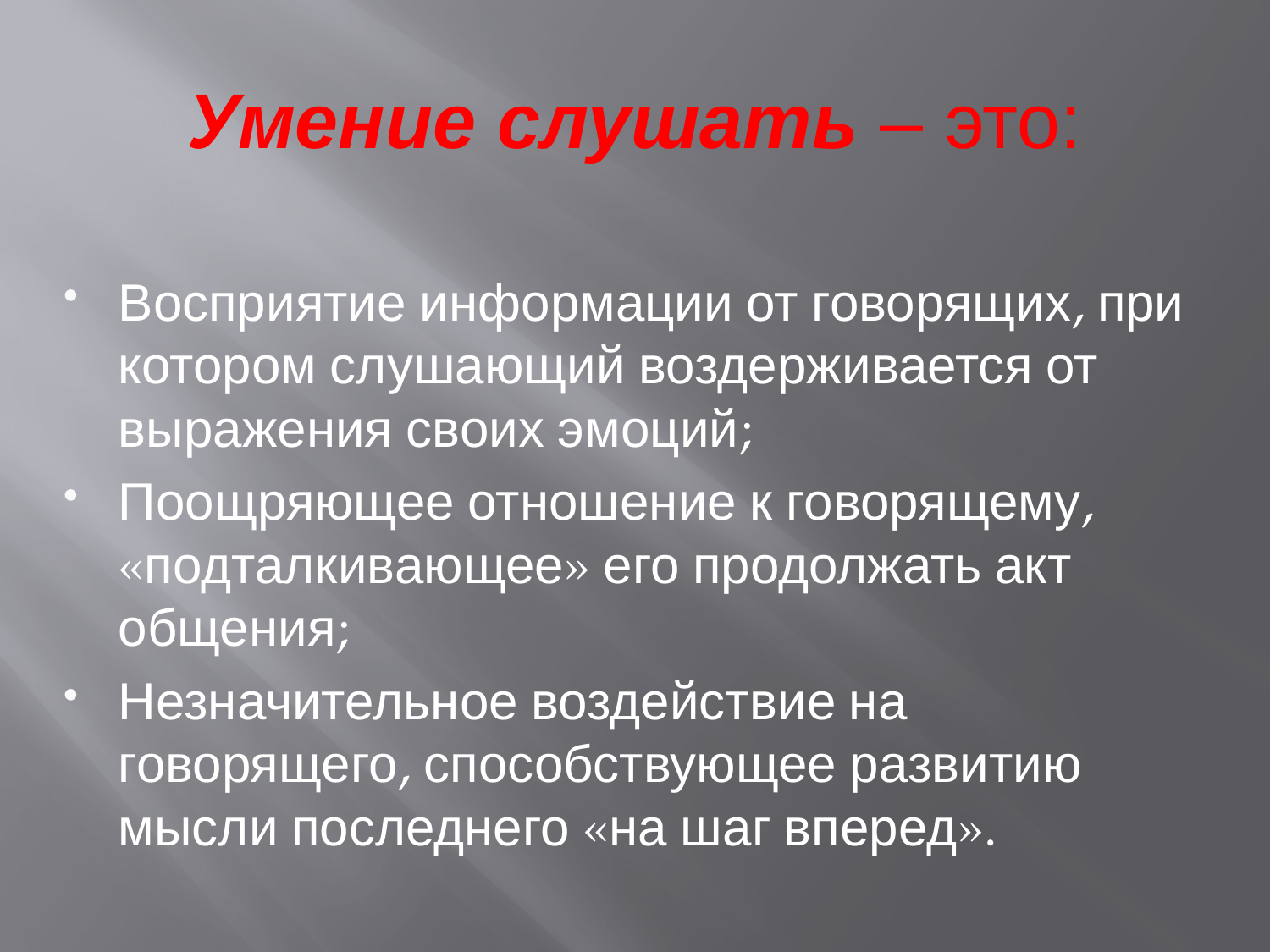

# Умение слушать – это:

Восприятие информации от говорящих, при котором слушающий воздерживается от выражения своих эмоций;
Поощряющее отношение к говорящему, «подталкивающее» его продолжать акт общения;
Незначительное воздействие на говорящего, способствующее развитию мысли последнего «на шаг вперед».